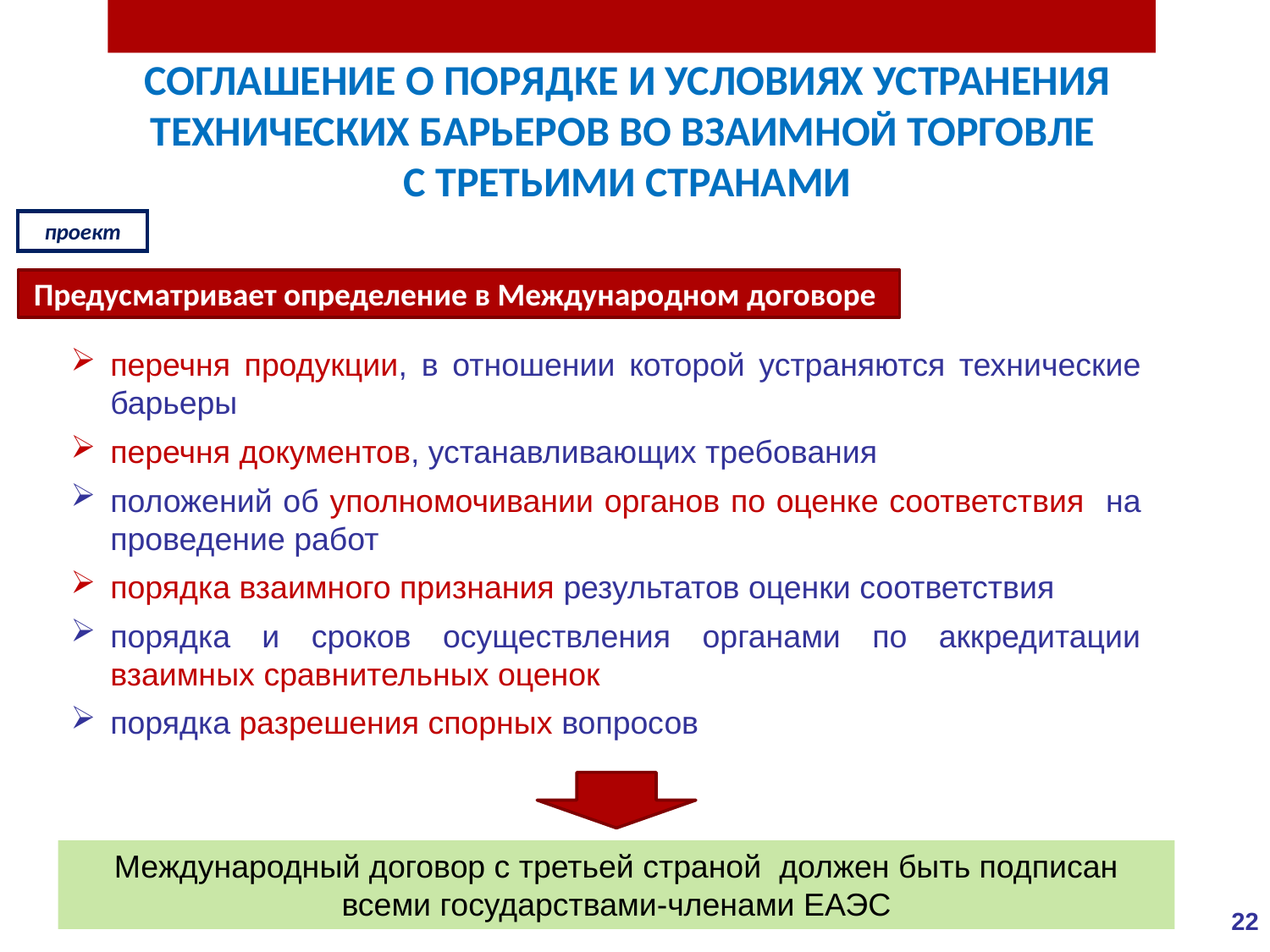

СОГЛАШЕНИЕ О ПОРЯДКЕ И УСЛОВИЯХ УСТРАНЕНИЯ ТЕХНИЧЕСКИХ БАРЬЕРОВ ВО ВЗАИМНОЙ ТОРГОВЛЕ
С ТРЕТЬИМИ СТРАНАМИ
проект
Предусматривает определение в Международном договоре
перечня продукции, в отношении которой устраняются технические барьеры
перечня документов, устанавливающих требования
положений об уполномочивании органов по оценке соответствия  на проведение работ
порядка взаимного признания результатов оценки соответствия
порядка и сроков осуществления органами по аккредитации взаимных сравнительных оценок
порядка разрешения спорных вопросов

Международный договор с третьей страной  должен быть подписан всеми государствами-членами ЕАЭС
22